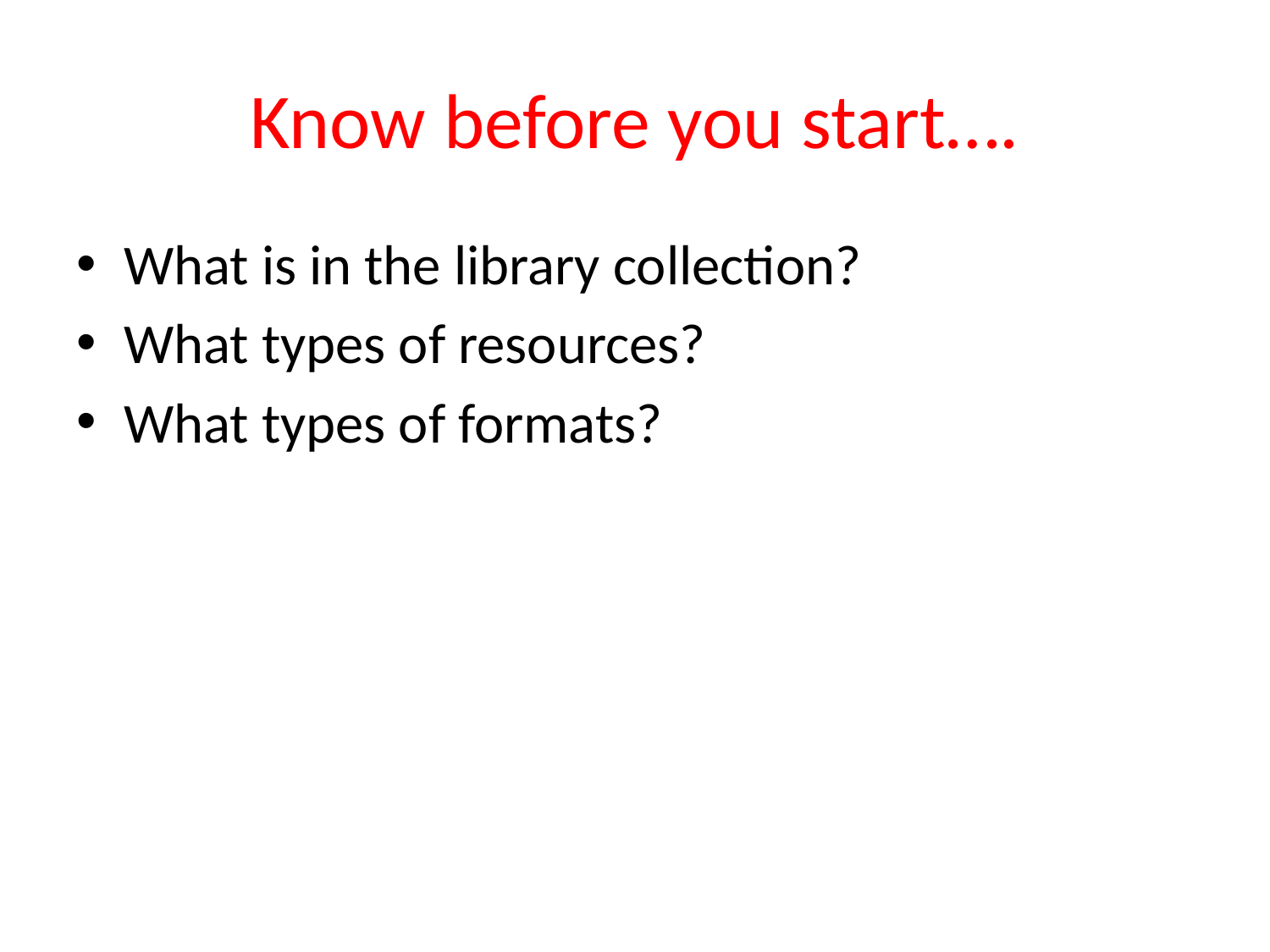

# Know before you start….
What is in the library collection?
What types of resources?
What types of formats?